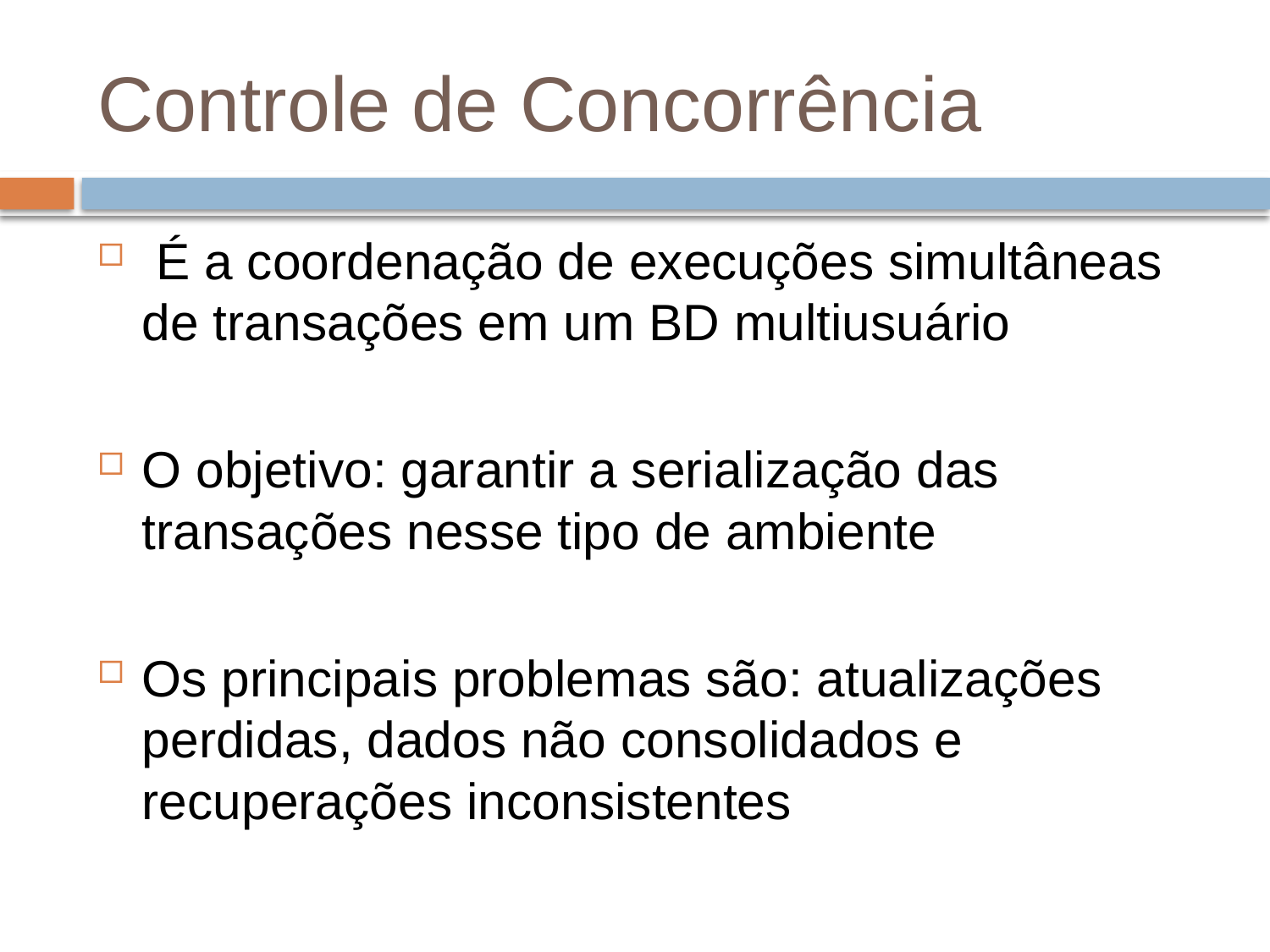

# Controle de Concorrência
 É a coordenação de execuções simultâneas de transações em um BD multiusuário

O objetivo: garantir a serialização das transações nesse tipo de ambiente

Os principais problemas são: atualizações perdidas, dados não consolidados e recuperações inconsistentes